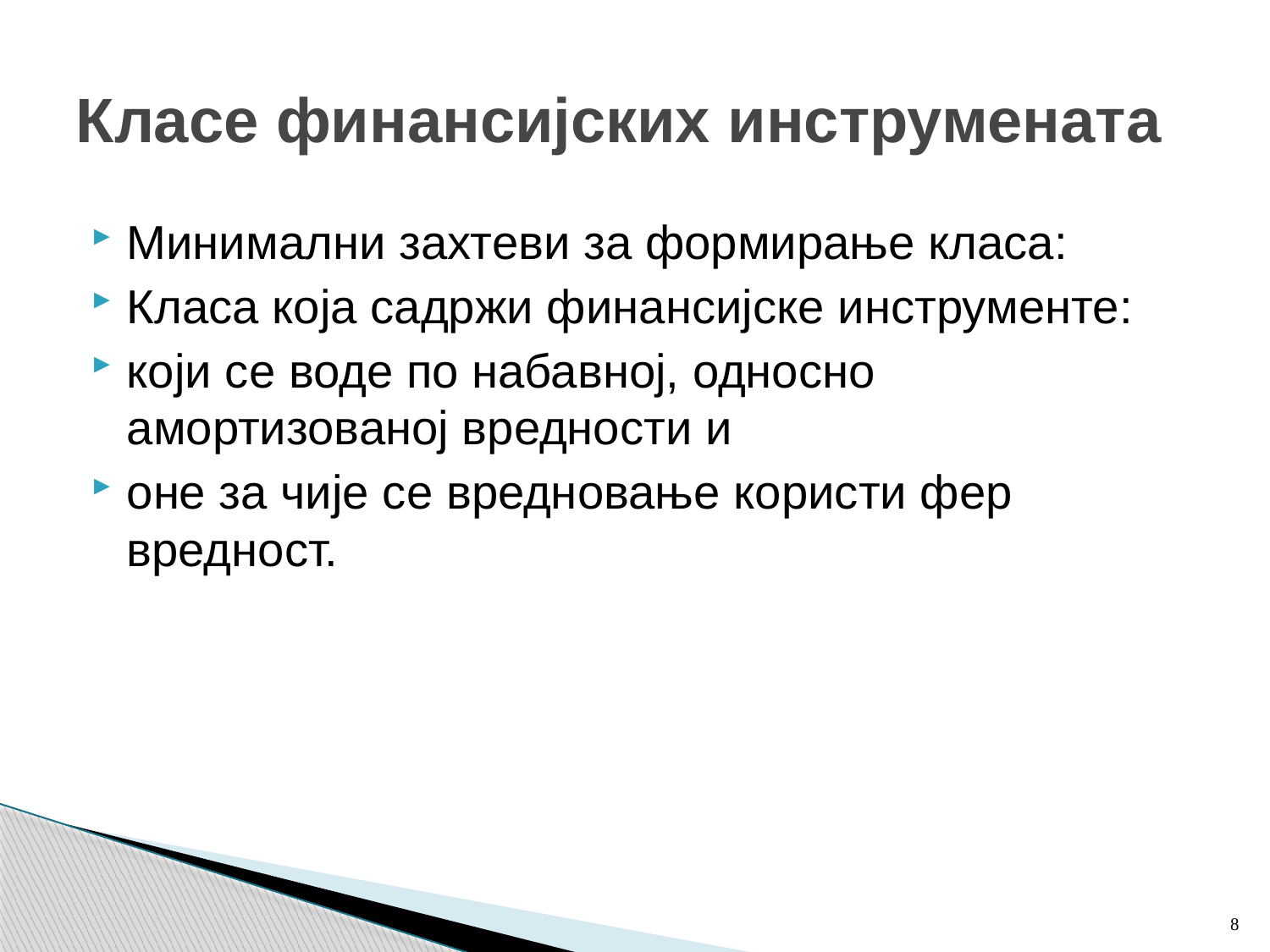

# Класе финансијских инструмената
Минимални захтеви за формирање класа:
Класа која садржи финансијске инструменте:
који се воде по набавној, односно амортизованој вредности и
оне за чије се вредновање користи фер вредност.
8